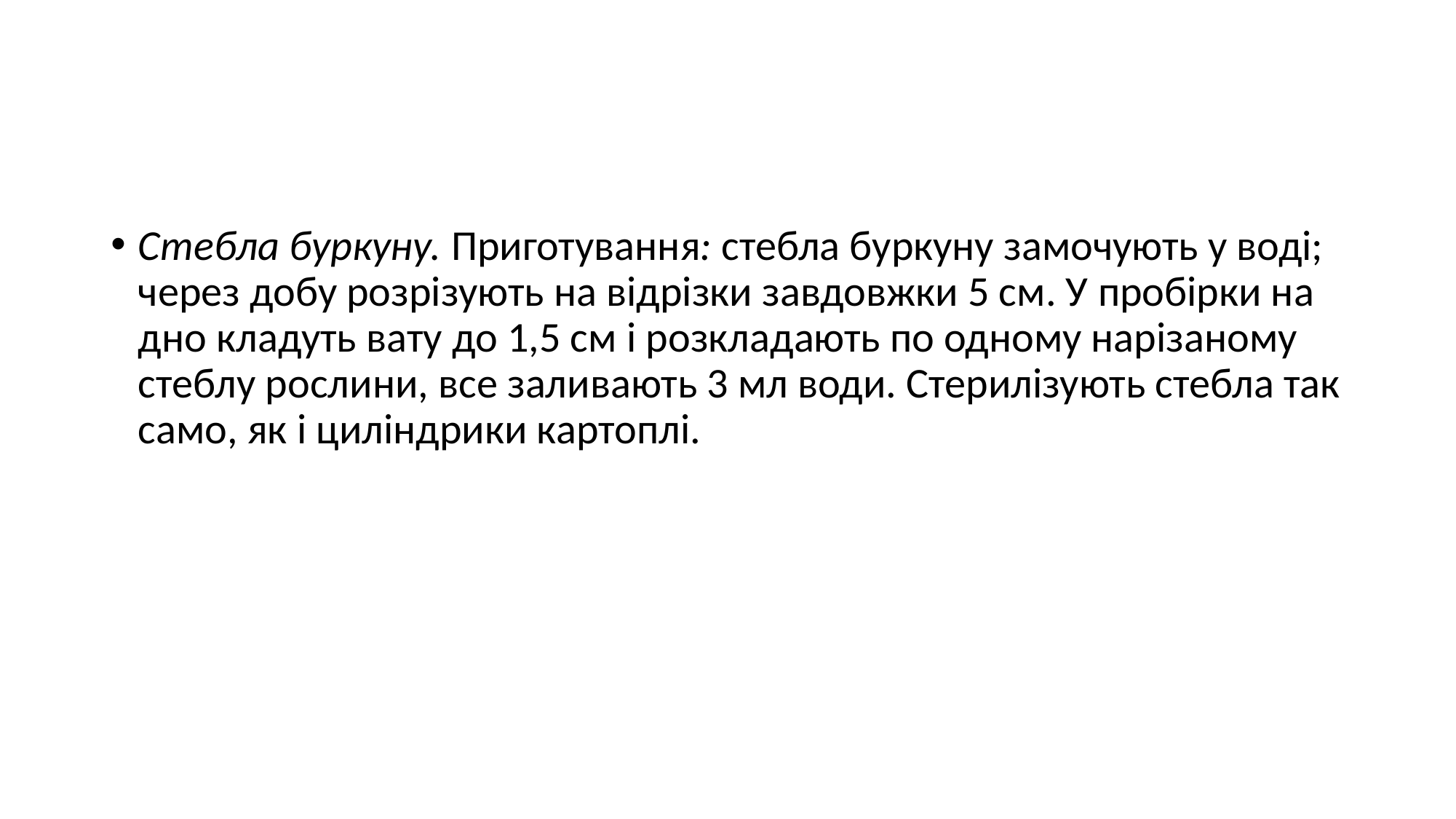

#
Стебла буркуну. Приготування: стебла буркуну замочують у воді; через добу розрізують на відрізки завдовжки 5 см. У пробірки на дно кладуть вату до 1,5 см і розкладають по одному нарізаному стеблу рослини, все заливають 3 мл води. Стерилізують стебла так само, як і циліндрики картоплі.